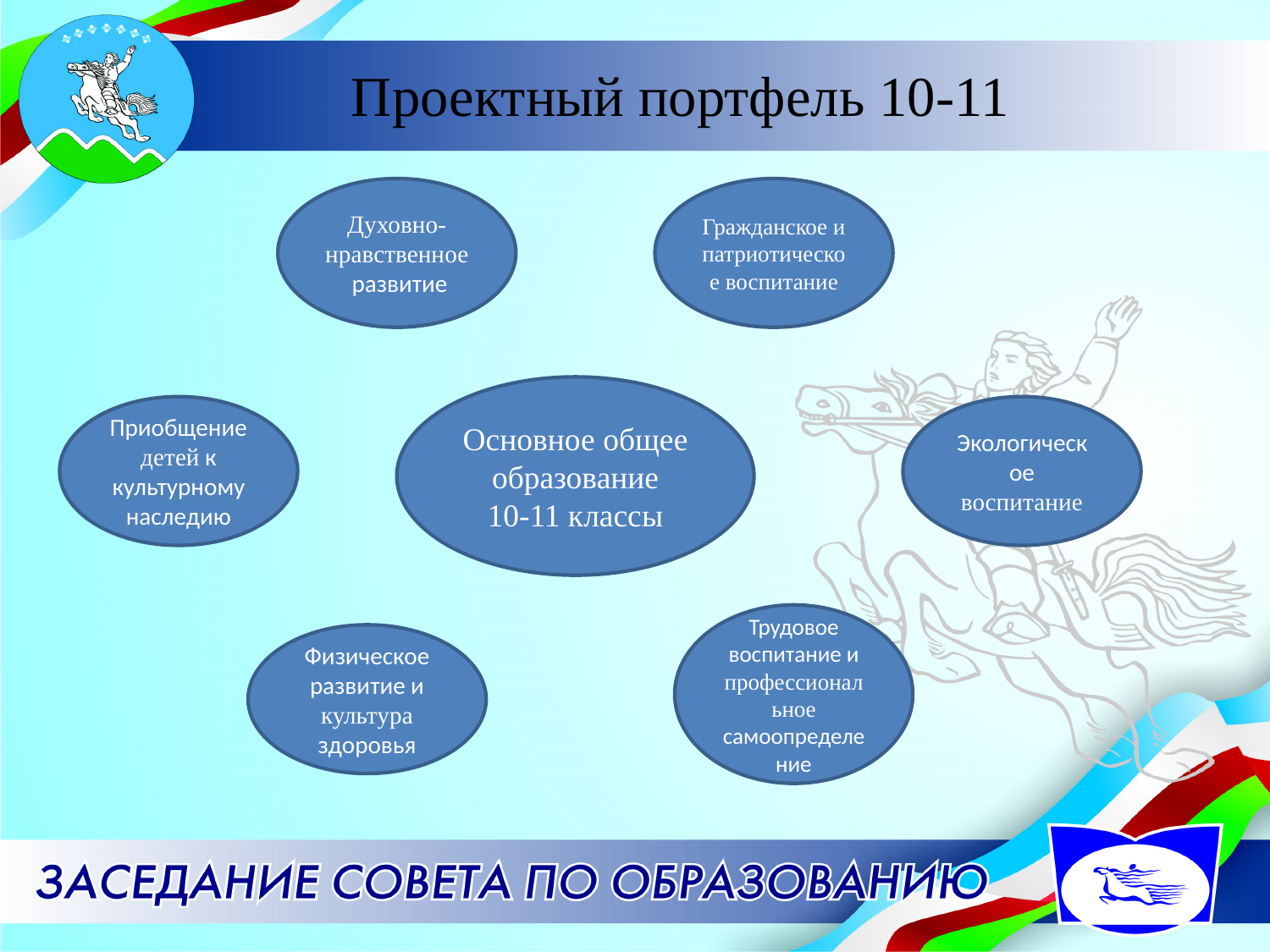

# Проектный портфель 10-11
Духовно-нравственное  развитие
Гражданское и патриотическое воспитание
Основное общее образование
10-11 классы
Приобщение детей к культурному наследию
Экологическое воспитание
Трудовое воспитание и профессиональное самоопределение
Физическое развитие и культура здоровья